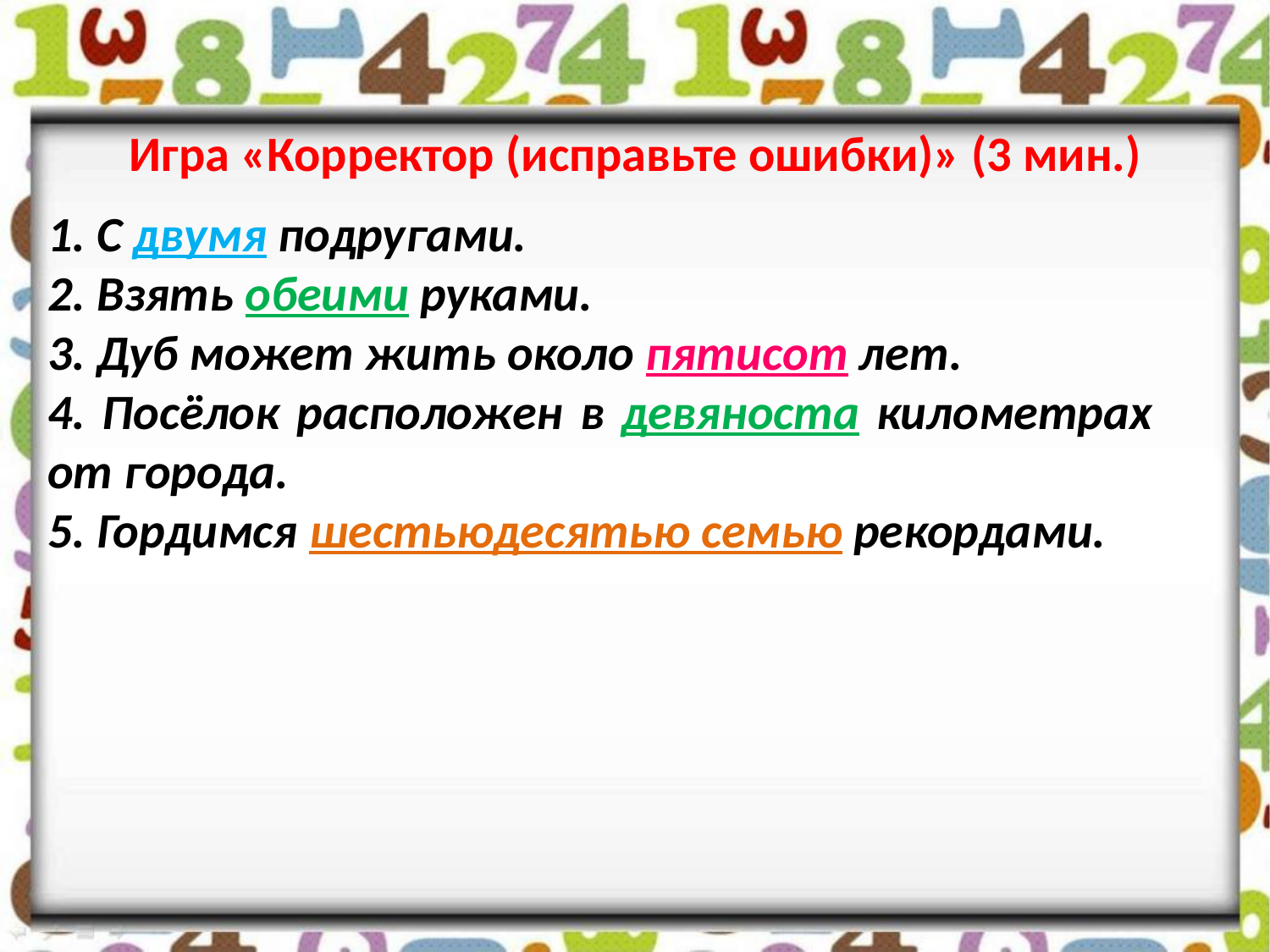

Игра «Корректор (исправьте ошибки)» (3 мин.)
1. С двумя подругами.
2. Взять обеими руками.
3. Дуб может жить около пятисот лет.
4. Посёлок расположен в девяноста километрах от города.
5. Гордимся шестьюдесятью семью рекордами.